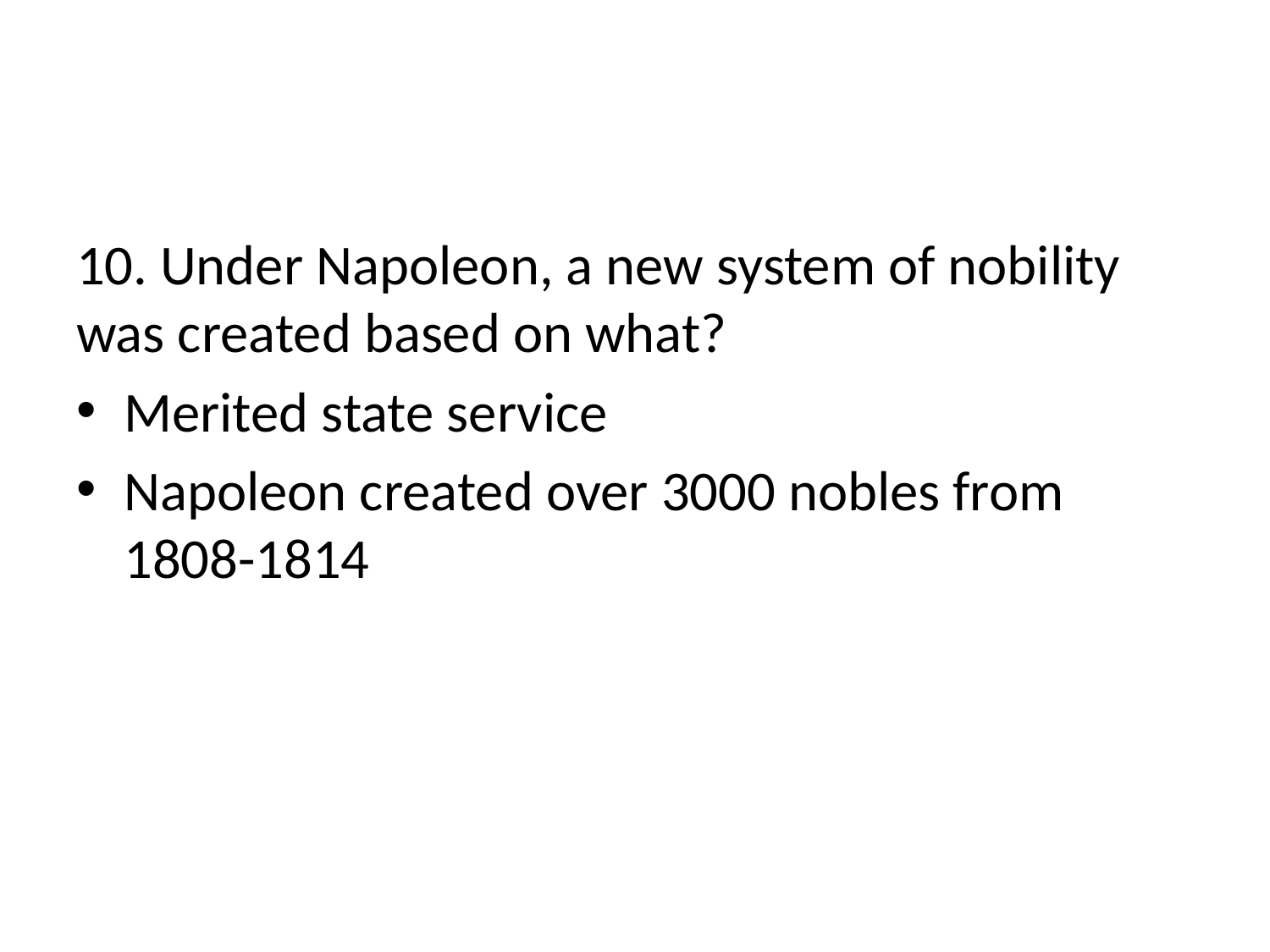

#
10. Under Napoleon, a new system of nobility was created based on what?
Merited state service
Napoleon created over 3000 nobles from 1808-1814